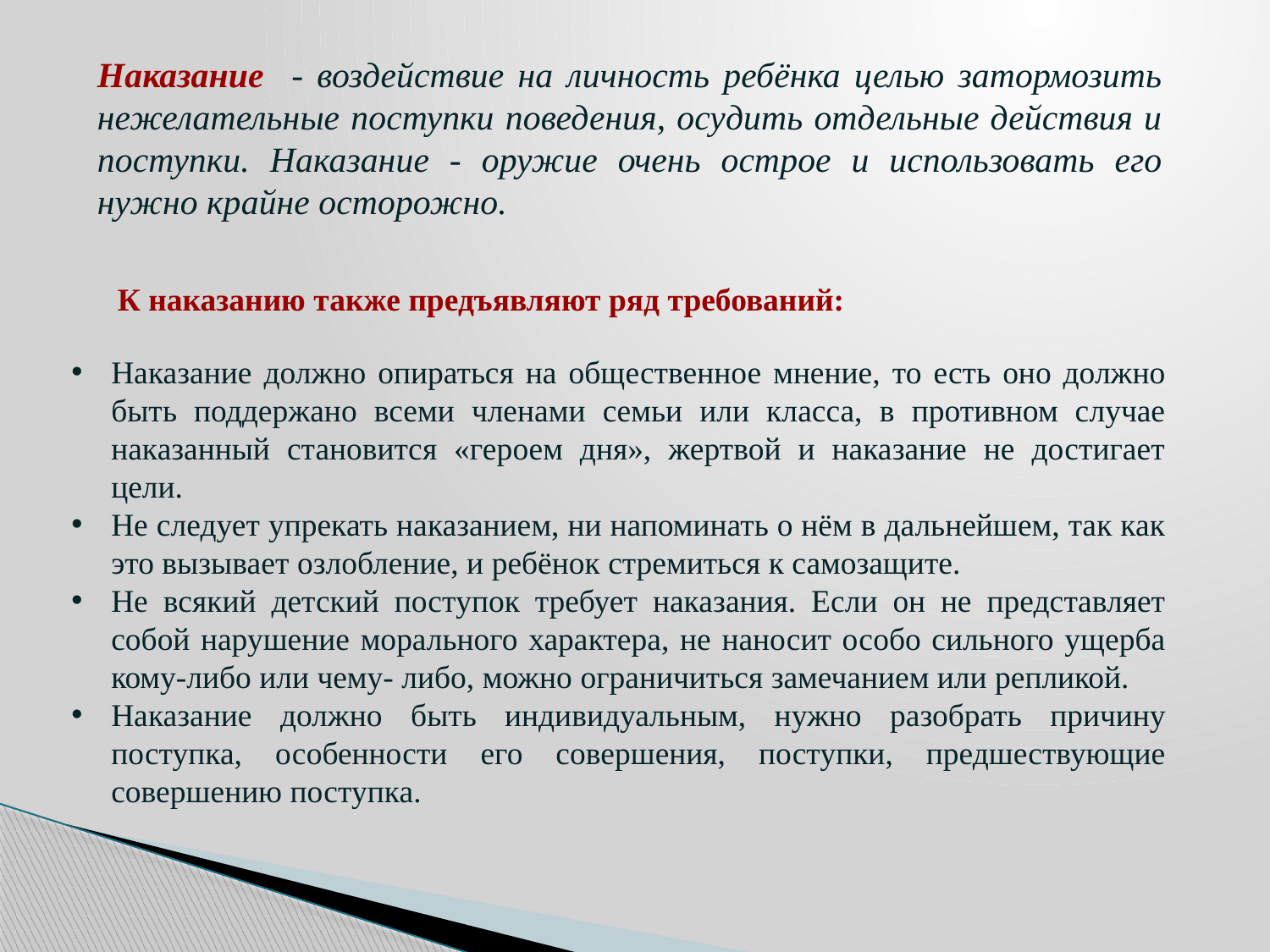

Наказание  - воздействие на личность ребёнка целью затормозить нежелательные поступки поведения, осудить отдельные действия и поступки. Наказание - оружие очень острое и использовать его нужно крайне осторожно.
К наказанию также предъявляют ряд требований:
Наказание должно опираться на общественное мнение, то есть оно должно быть поддержано всеми членами семьи или класса, в противном случае наказанный становится «героем дня», жертвой и наказание не достигает цели.
Не следует упрекать наказанием, ни напоминать о нём в дальнейшем, так как это вызывает озлобление, и ребёнок стремиться к самозащите.
Не всякий детский поступок требует наказания. Если он не представляет собой нарушение морального характера, не наносит особо сильного ущерба кому-либо или чему- либо, можно ограничиться замечанием или репликой.
Наказание должно быть индивидуальным, нужно разобрать причину поступка, особенности его совершения, поступки, предшествующие совершению поступка.